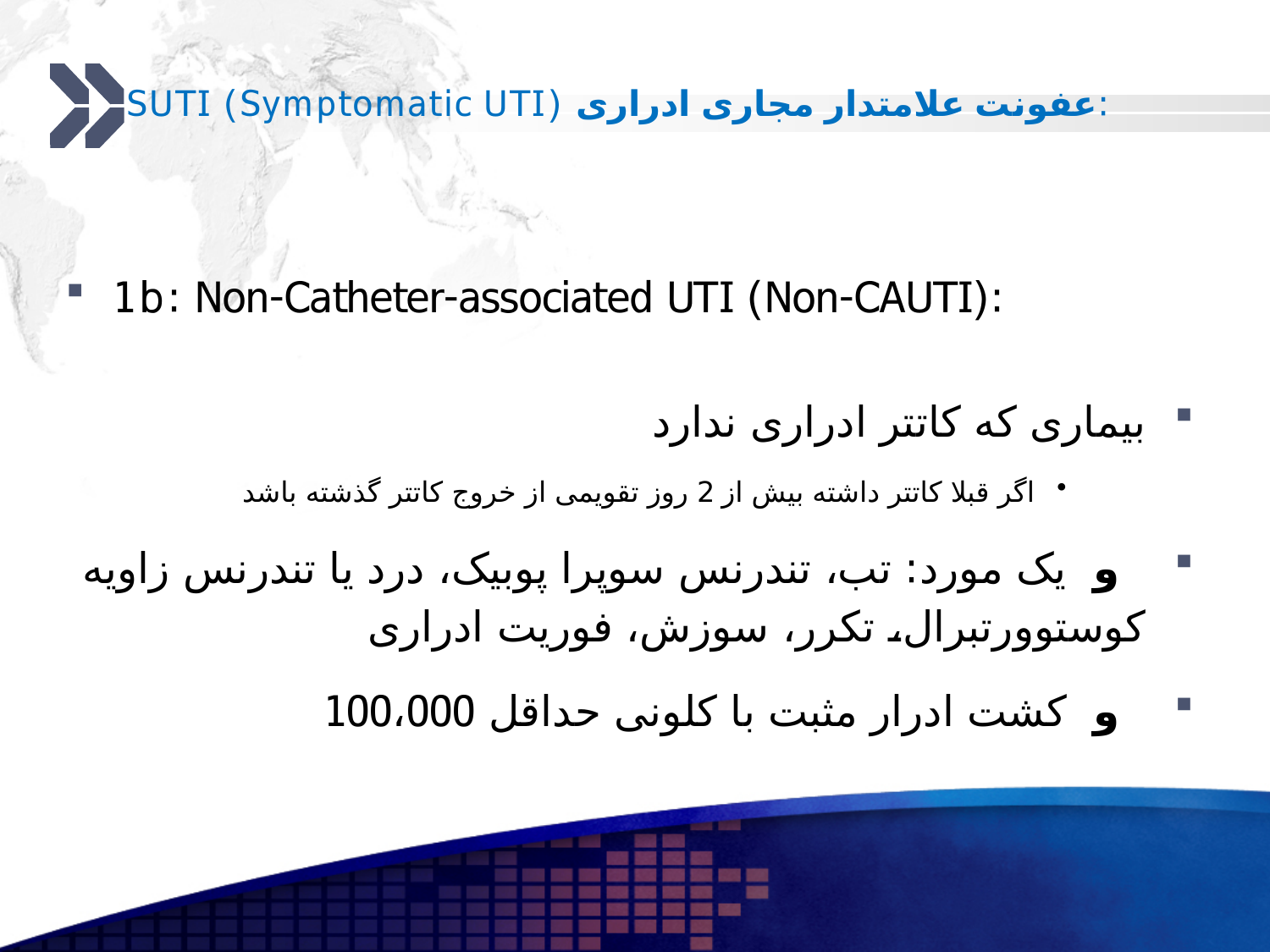

# SUTI (Symptomatic UTI) عفونت علامتدار مجاری ادراری:

1b: Non-Catheter-associated UTI (Non-CAUTI):

بیماری که کاتتر ادراری ندارد
اگر قبلا کاتتر داشته بیش از 2 روز تقویمی از خروج کاتتر گذشته باشد
  و  یک مورد: تب، تندرنس سوپرا پوبیک، درد یا تندرنس زاویه کوستوورتبرال، تکرر، سوزش، فوریت ادراری
  و  کشت ادرار مثبت با کلونی حداقل 100،000